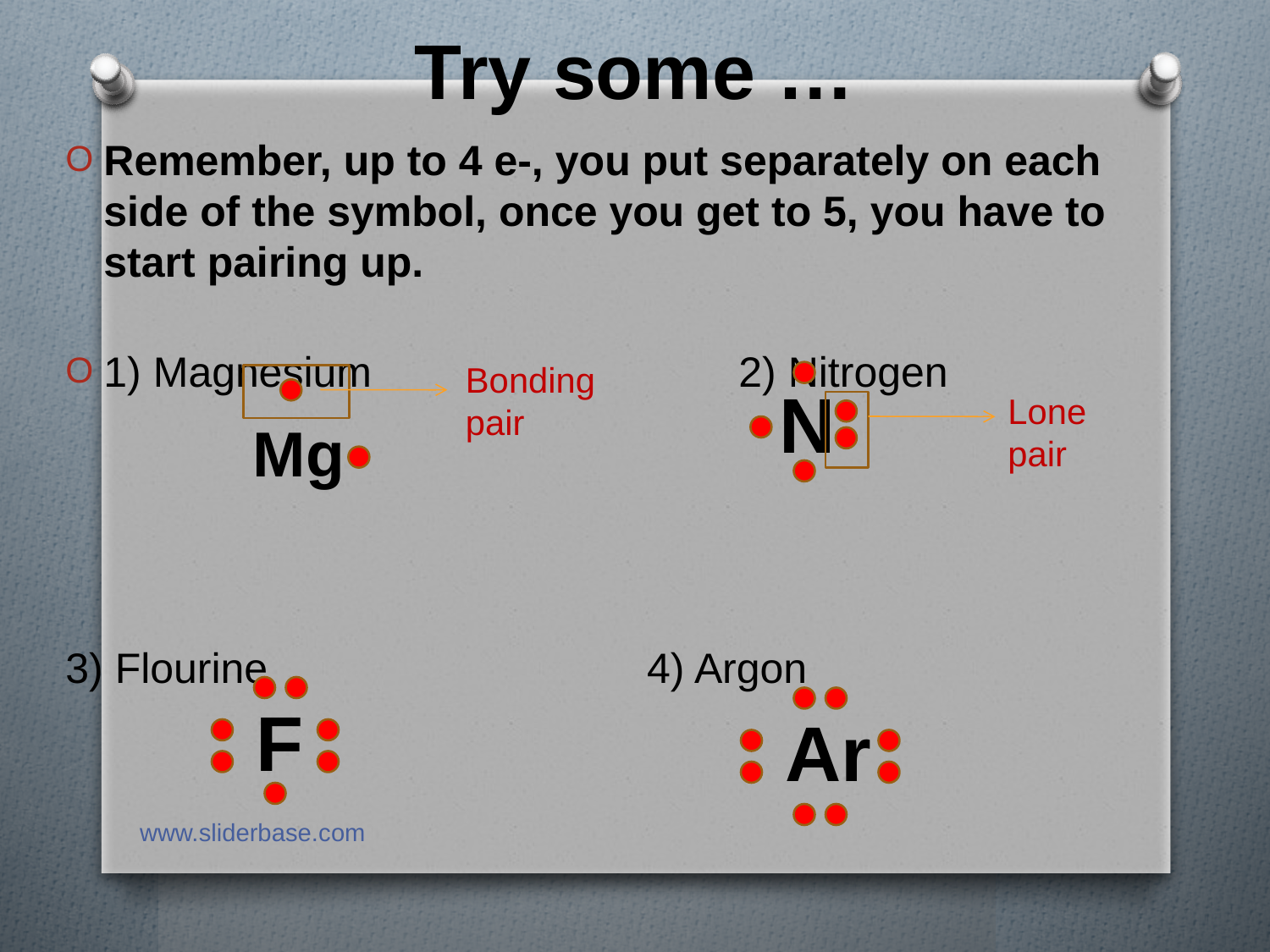

# Try some …
Remember, up to 4 e-, you put separately on each side of the symbol, once you get to 5, you have to start pairing up.
1) Magnesium			2) Nitrogen

3) Flourine			   4) Argon

Bonding pair

N

Lone pair

Mg

F

Ar

www.sliderbase.com